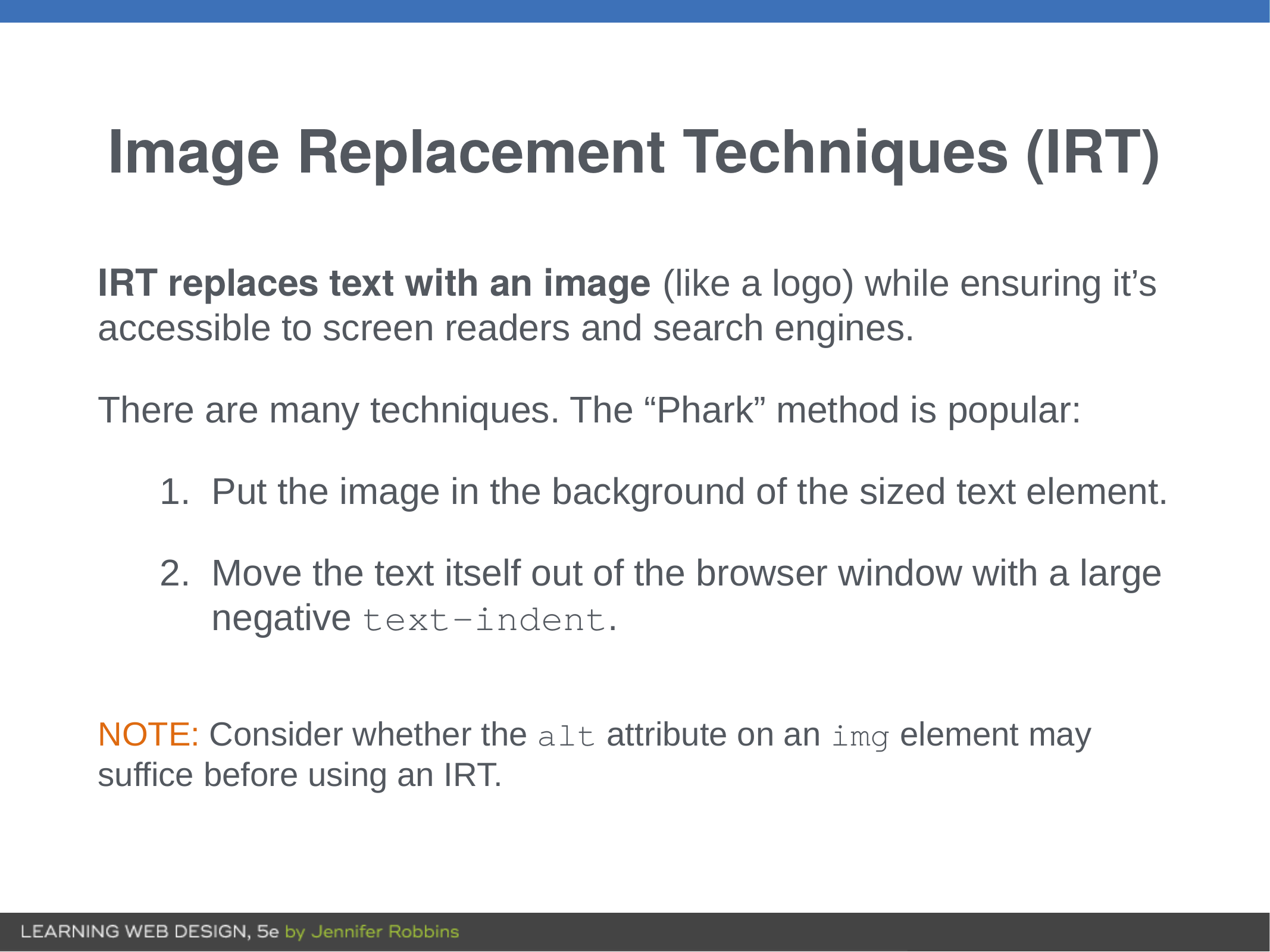

# Image Replacement Techniques (IRT)
IRT replaces text with an image (like a logo) while ensuring it’s accessible to screen readers and search engines.
There are many techniques. The “Phark” method is popular:
Put the image in the background of the sized text element.
Move the text itself out of the browser window with a large negative text-indent.
NOTE: Consider whether the alt attribute on an img element may suffice before using an IRT.